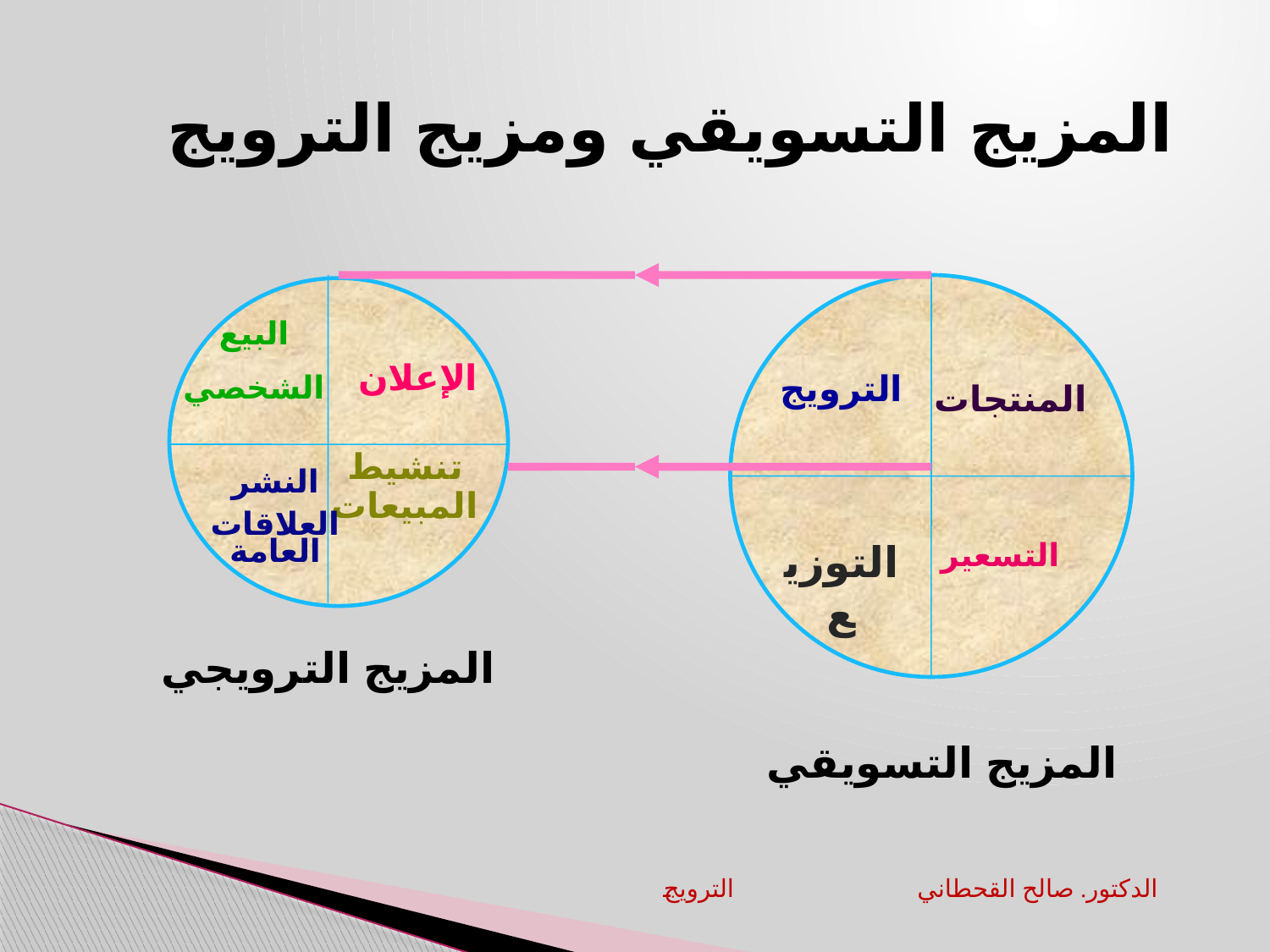

# المزيج التسويقي ومزيج الترويج

البيع
الشخصي
الإعلان
الترويج
المنتجات

تنشيط
المبيعات
النشر
العلاقات العامة

التوزيع
التسعير
المزيج الترويجي
المزيج التسويقي
الترويج		الدكتور. صالح القحطاني